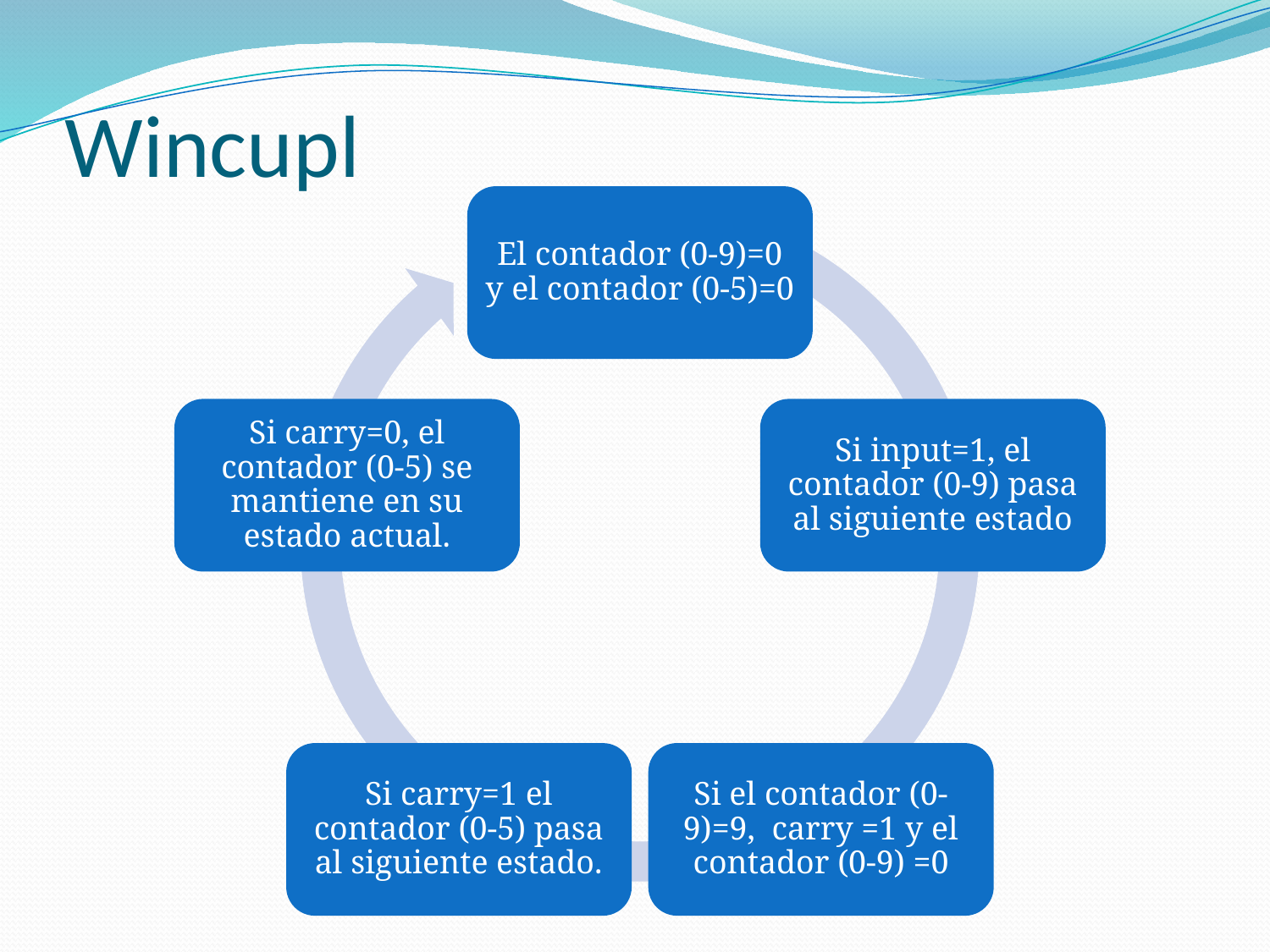

# Wincupl
El contador (0-9)=0 y el contador (0-5)=0
Si input=1, el contador (0-9) pasa al siguiente estado
Si el contador (0-9)=9,  carry =1 y el contador (0-9) =0
Si carry=1 el contador (0-5) pasa al siguiente estado.
Si carry=0, el contador (0-5) se mantiene en su estado actual.